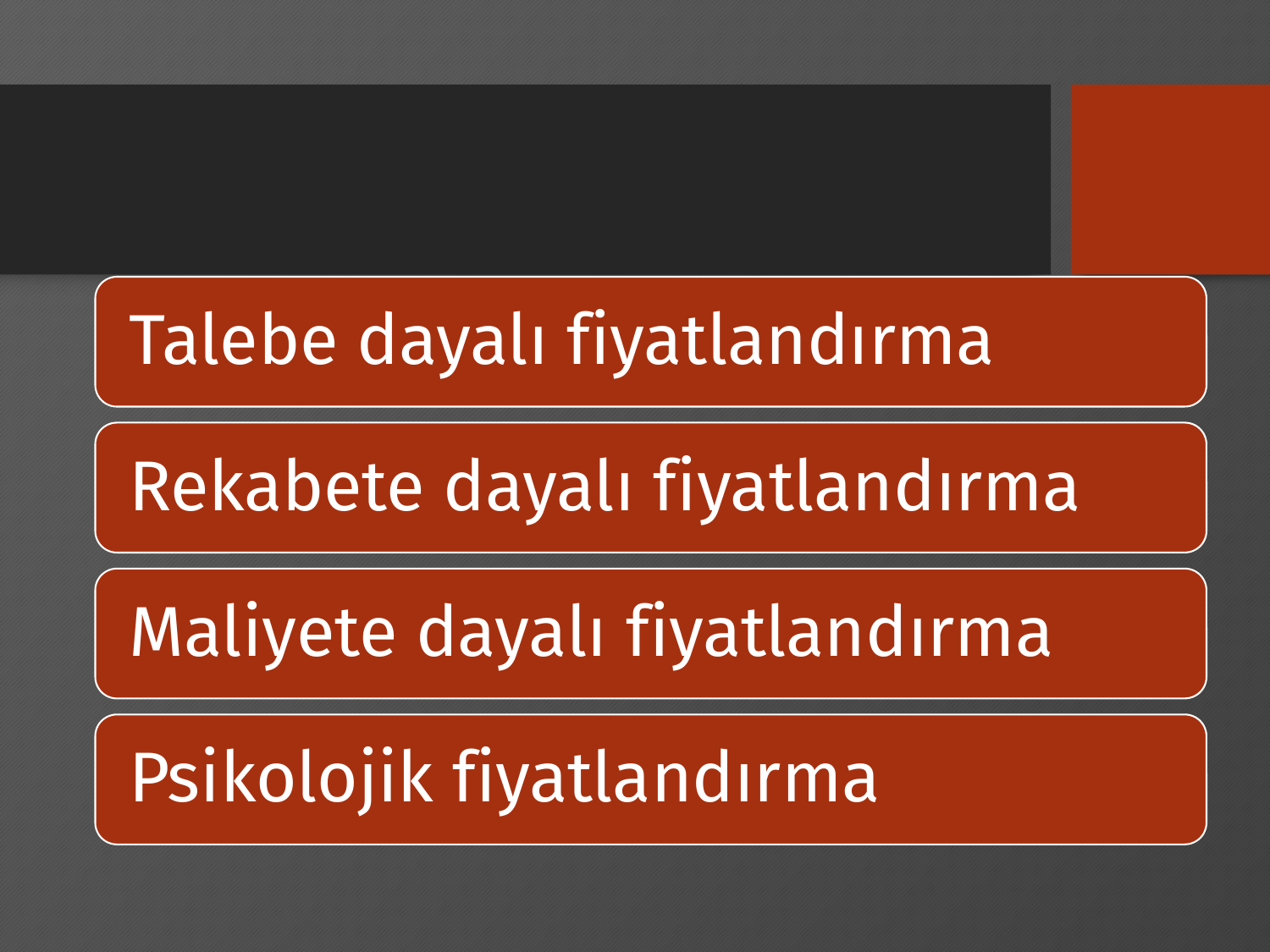

Talebe dayalı fiyatlandırma
Rekabete dayalı fiyatlandırma
Maliyete dayalı fiyatlandırma
Psikolojik fiyatlandırma